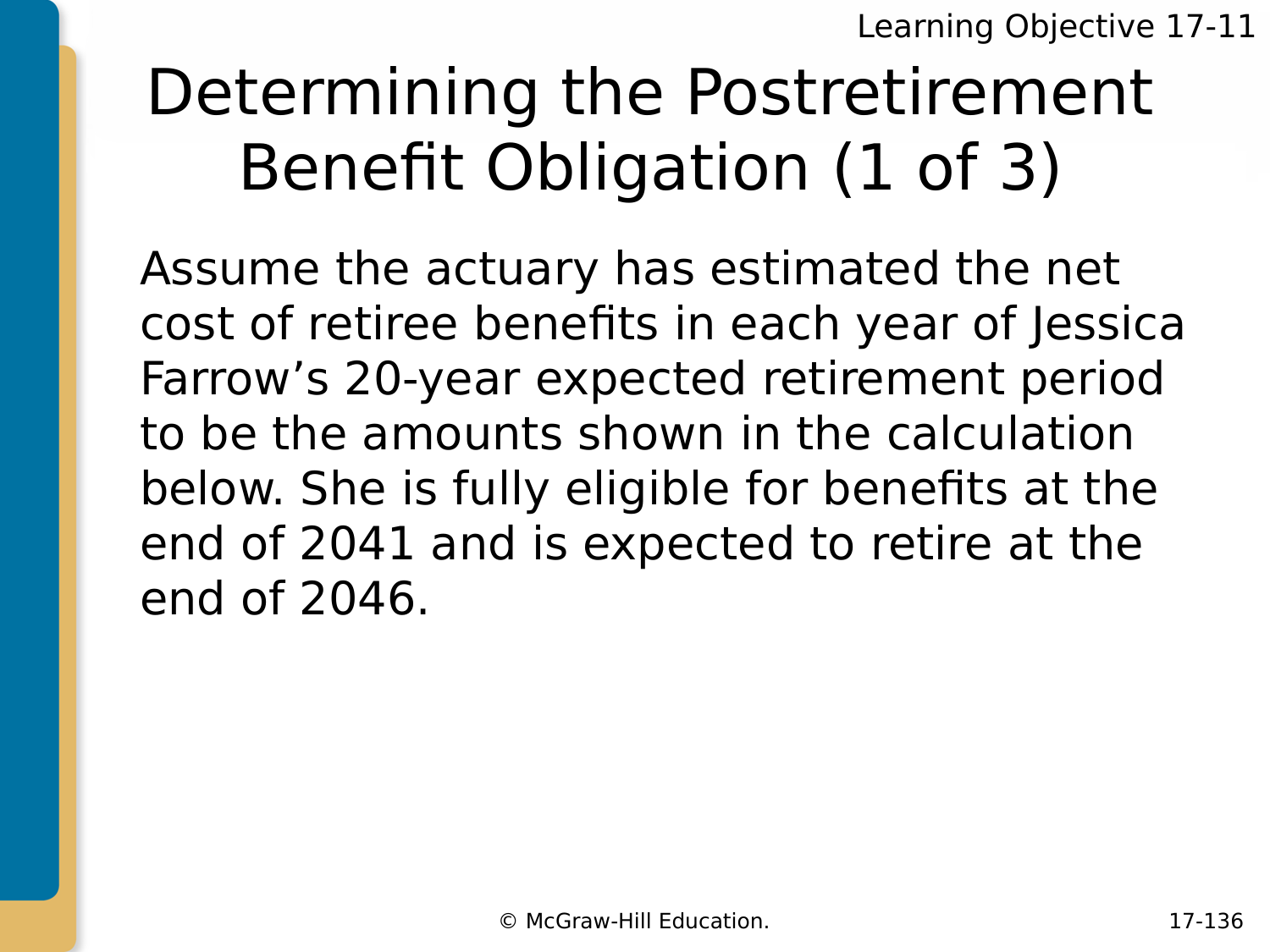

Learning Objective 17-11
# Determining the Postretirement Benefit Obligation (1 of 3)
Assume the actuary has estimated the net cost of retiree benefits in each year of Jessica Farrow’s 20-year expected retirement period to be the amounts shown in the calculation below. She is fully eligible for benefits at the end of 2041 and is expected to retire at the end of 2046.